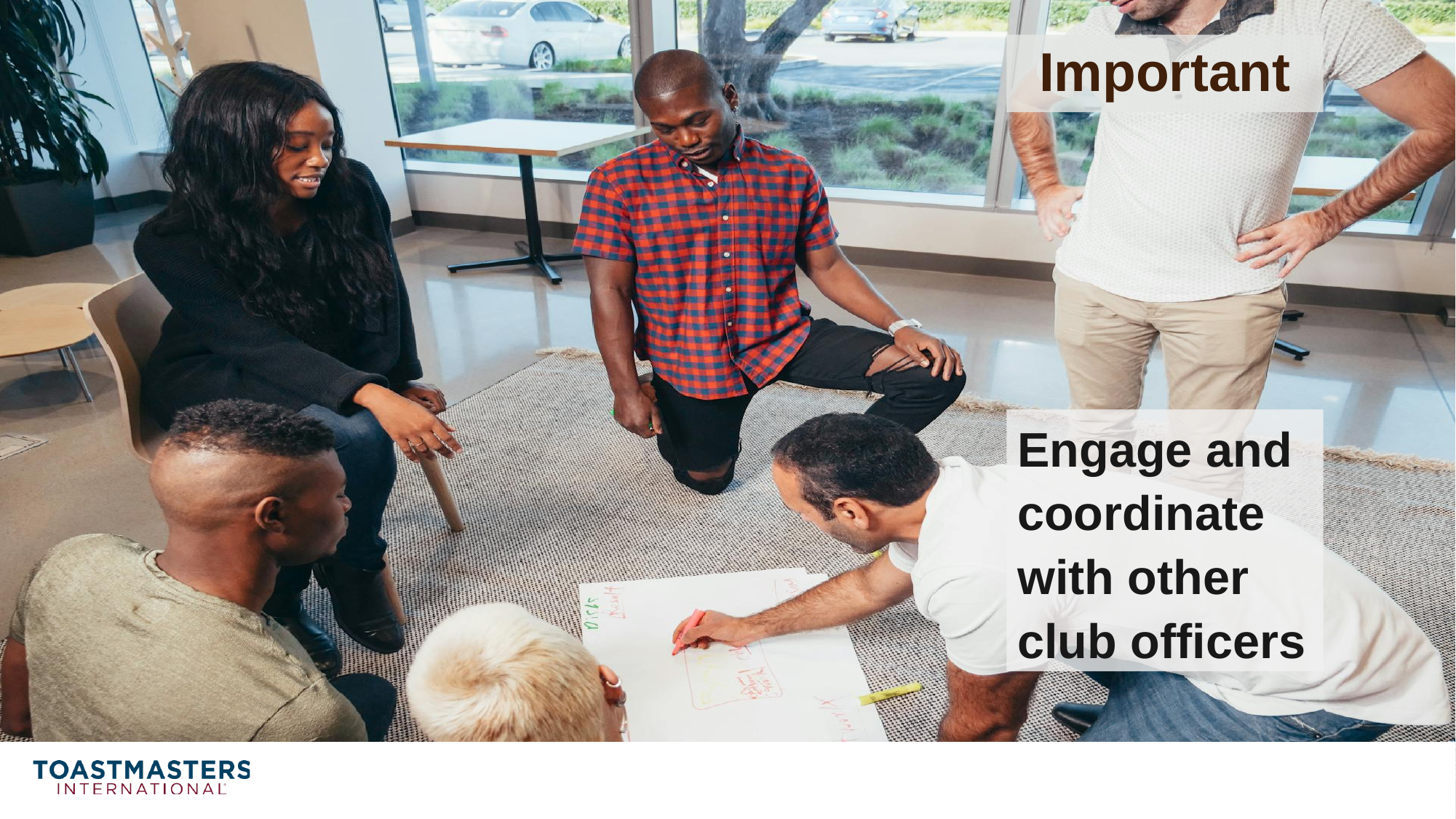

# Important
Engage and
coordinate
with other
club officers